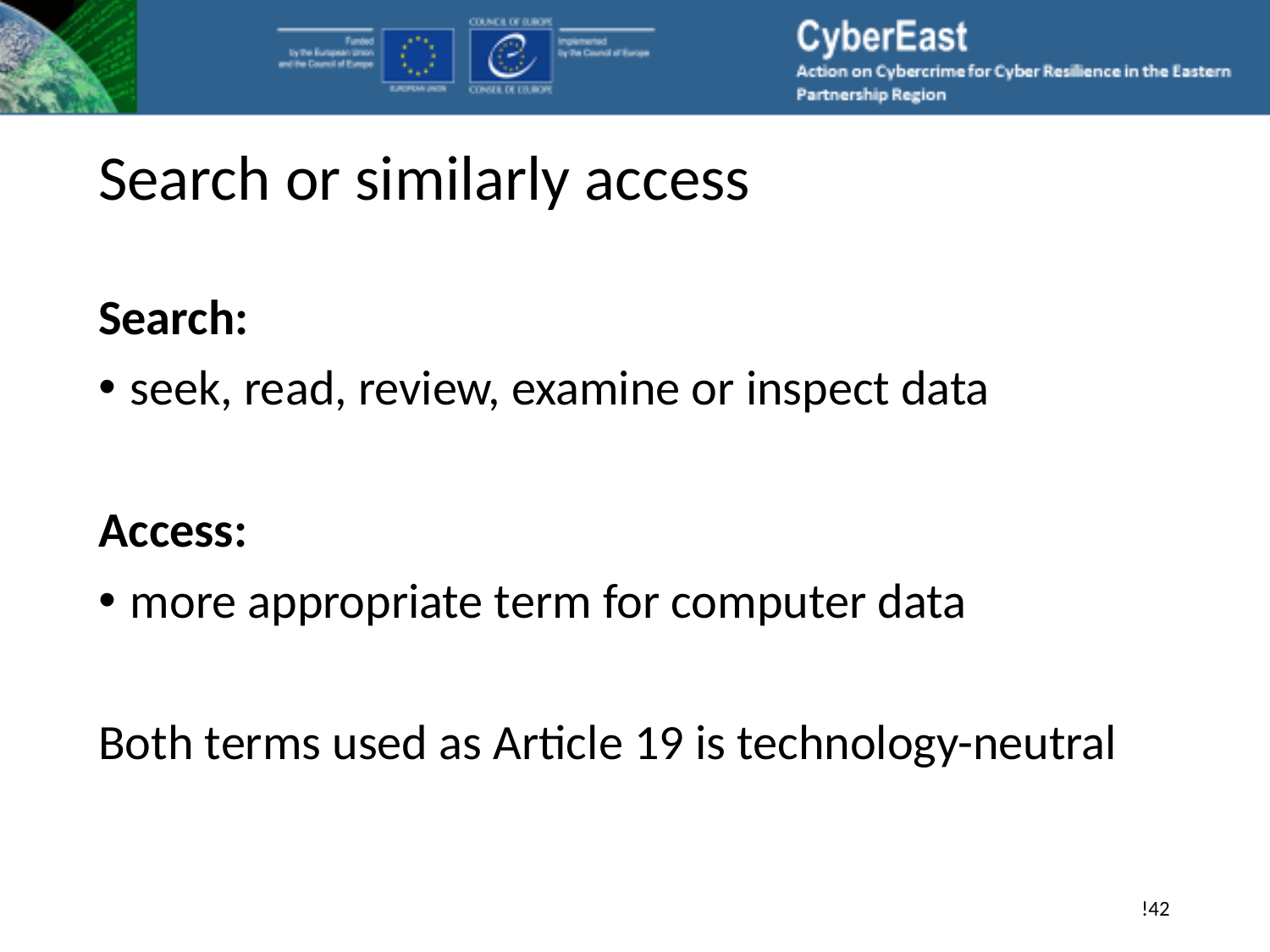

# Search or similarly access
Search:
seek, read, review, examine or inspect data

Access:
more appropriate term for computer data

Both terms used as Article 19 is technology-neutral
!42